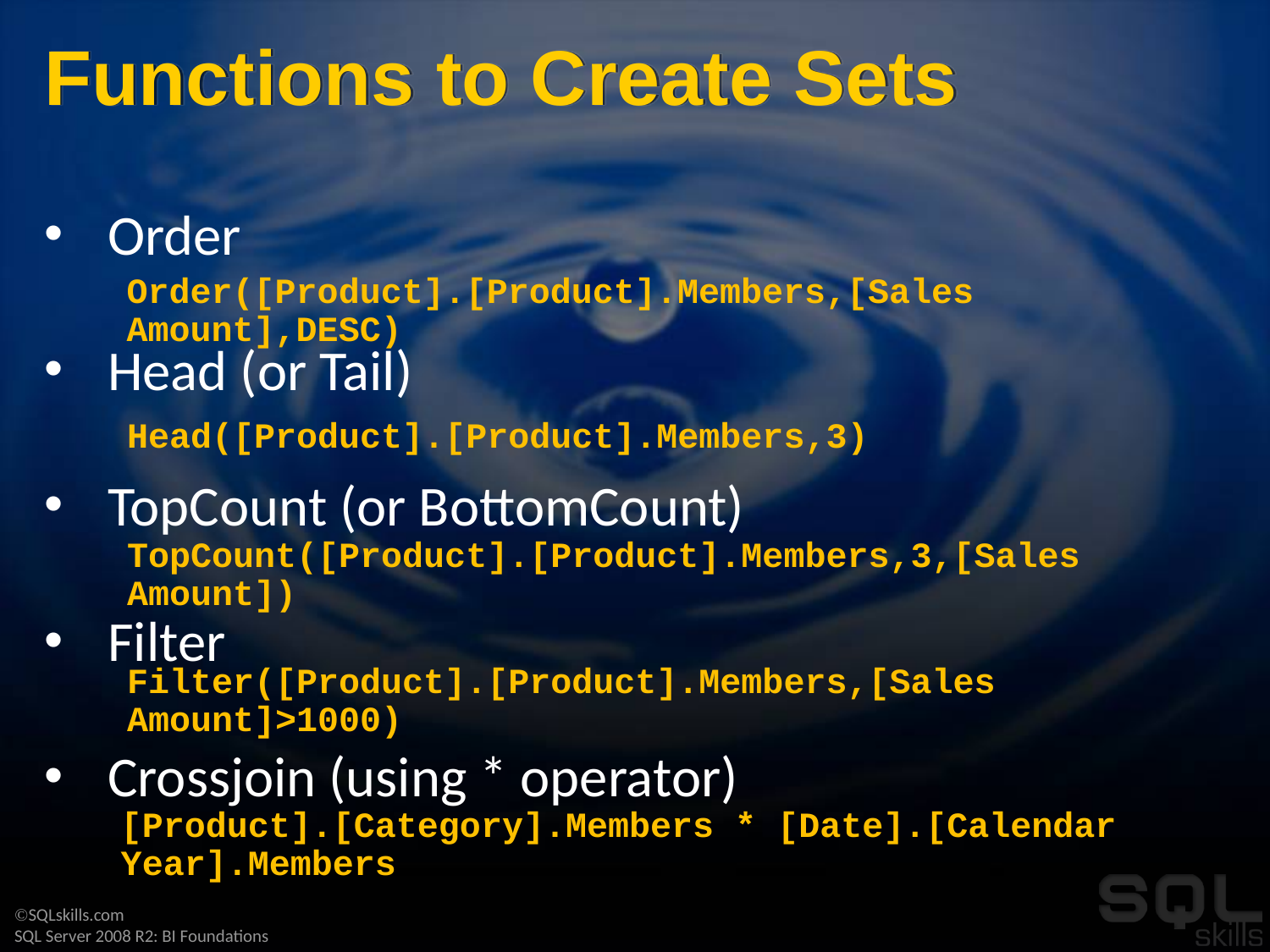

# Functions to Create Sets
Order

Head (or Tail)

TopCount (or BottomCount)

Filter

Crossjoin (using * operator)

Order([Product].[Product].Members,[Sales Amount],DESC)
Head([Product].[Product].Members,3)
TopCount([Product].[Product].Members,3,[Sales Amount])
Filter([Product].[Product].Members,[Sales Amount]>1000)
[Product].[Category].Members * [Date].[Calendar Year].Members